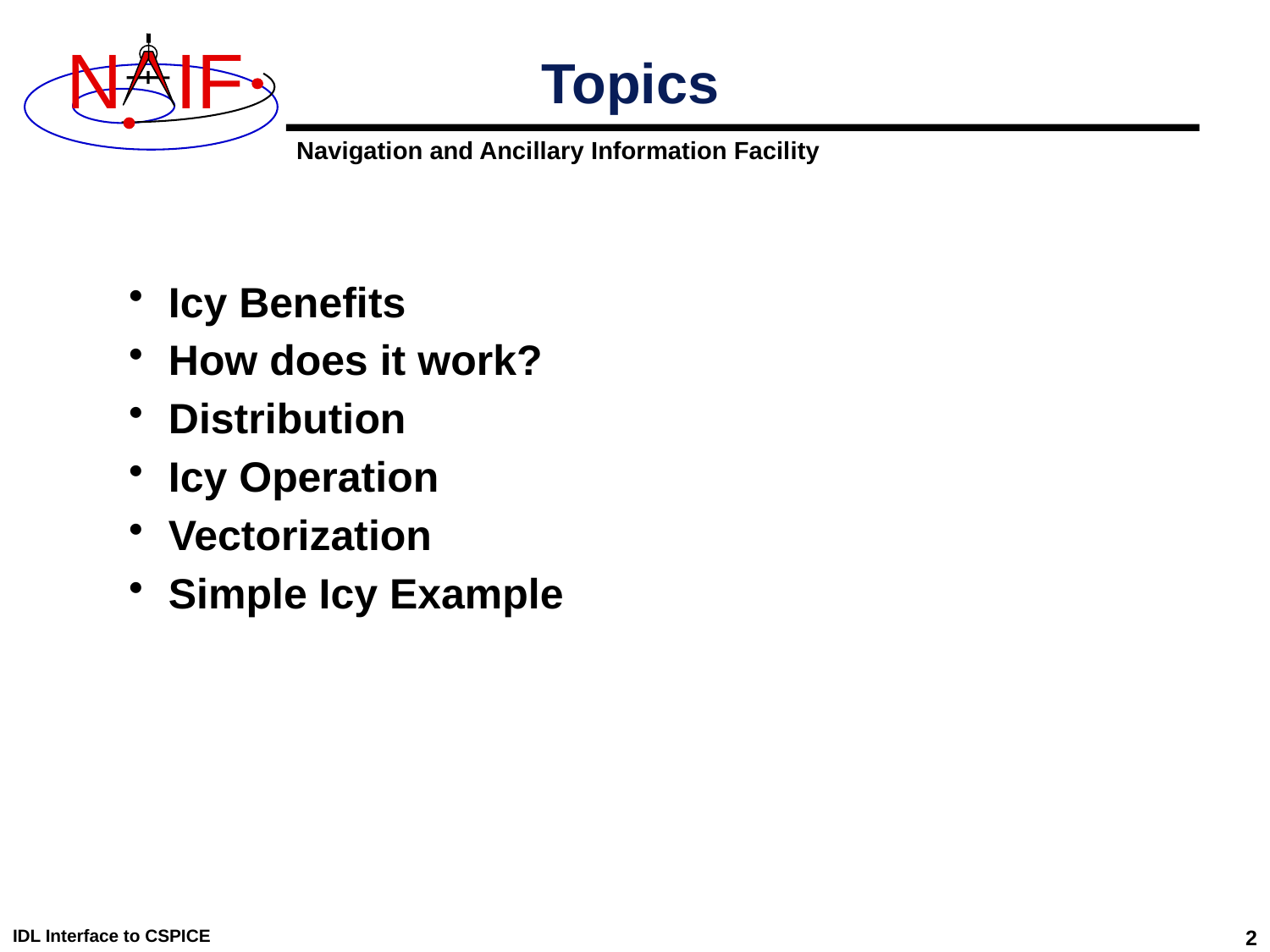

# Topics
Icy Benefits
How does it work?
Distribution
Icy Operation
Vectorization
Simple Icy Example
IDL Interface to CSPICE
2